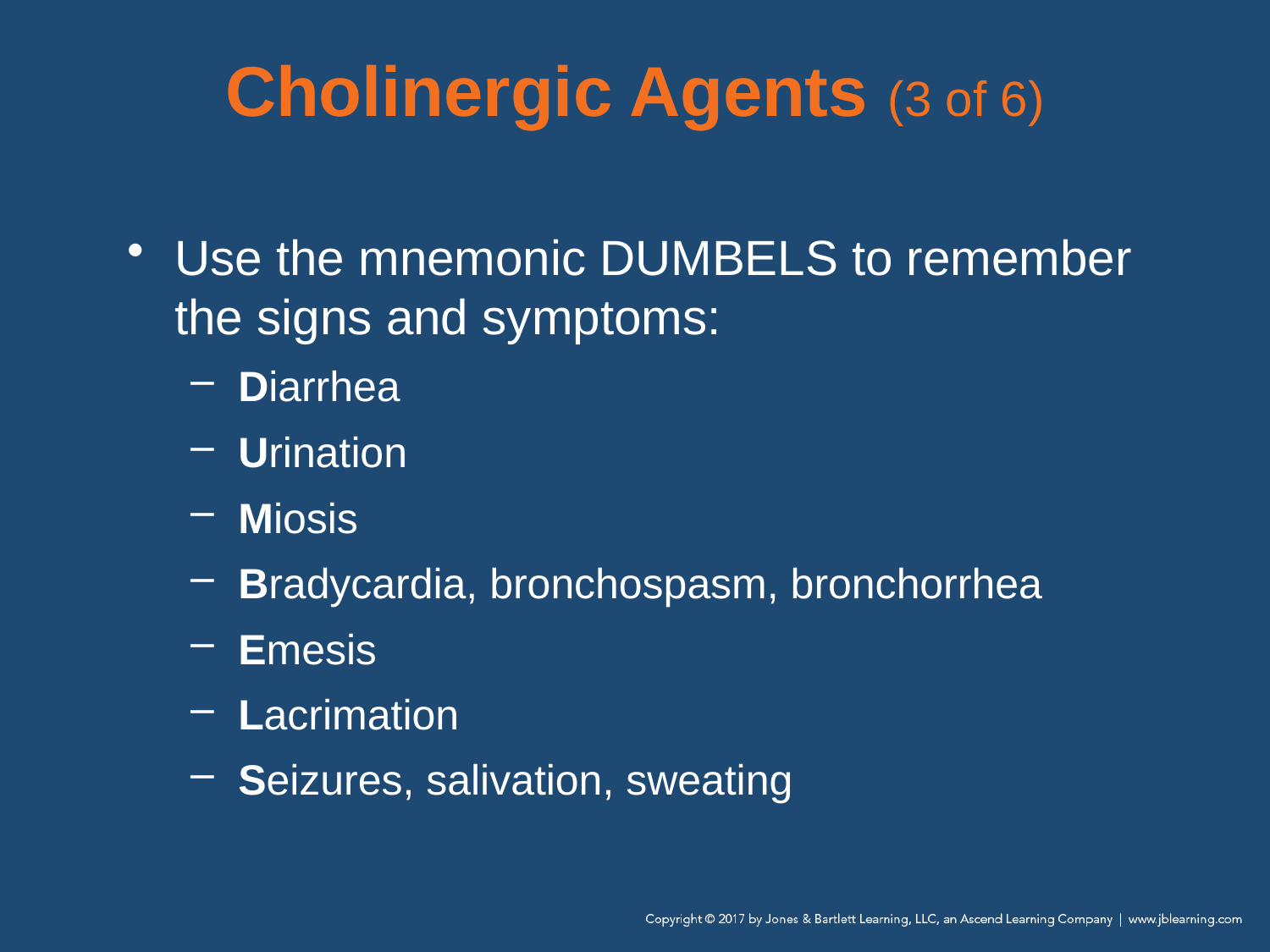

# Cholinergic Agents (3 of 6)
Use the mnemonic DUMBELS to remember the signs and symptoms:
Diarrhea
Urination
Miosis
Bradycardia, bronchospasm, bronchorrhea
Emesis
Lacrimation
Seizures, salivation, sweating